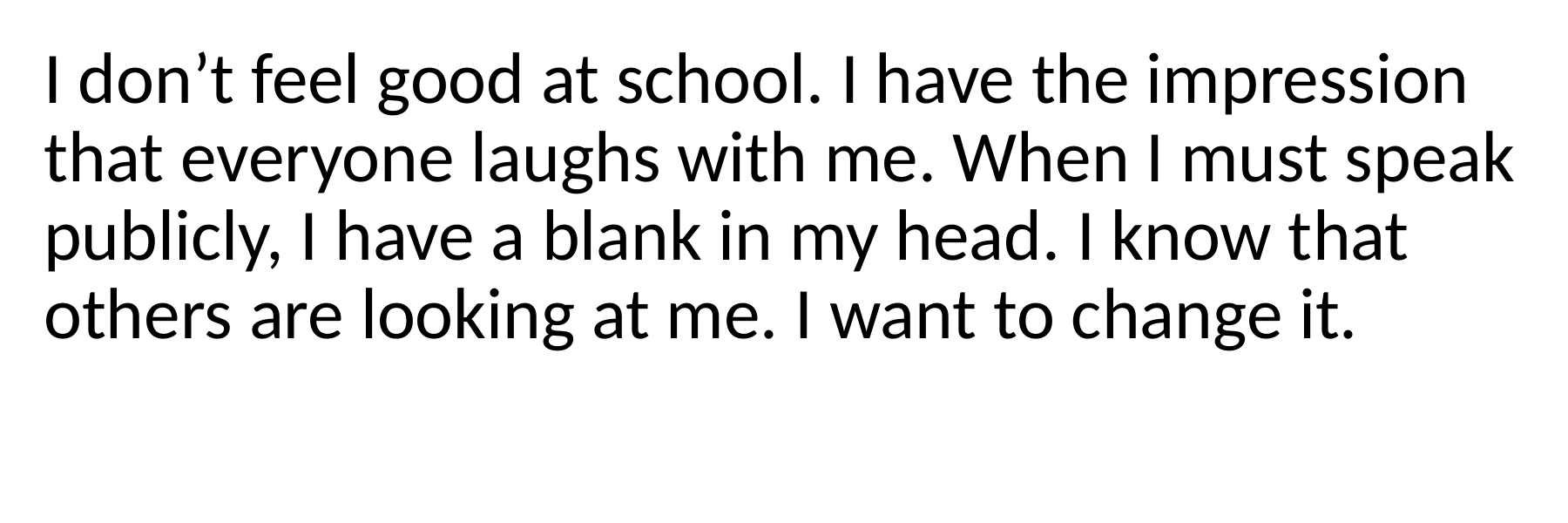

I don’t feel good at school. I have the impression that everyone laughs with me. When I must speak publicly, I have a blank in my head. I know that others are looking at me. I want to change it.